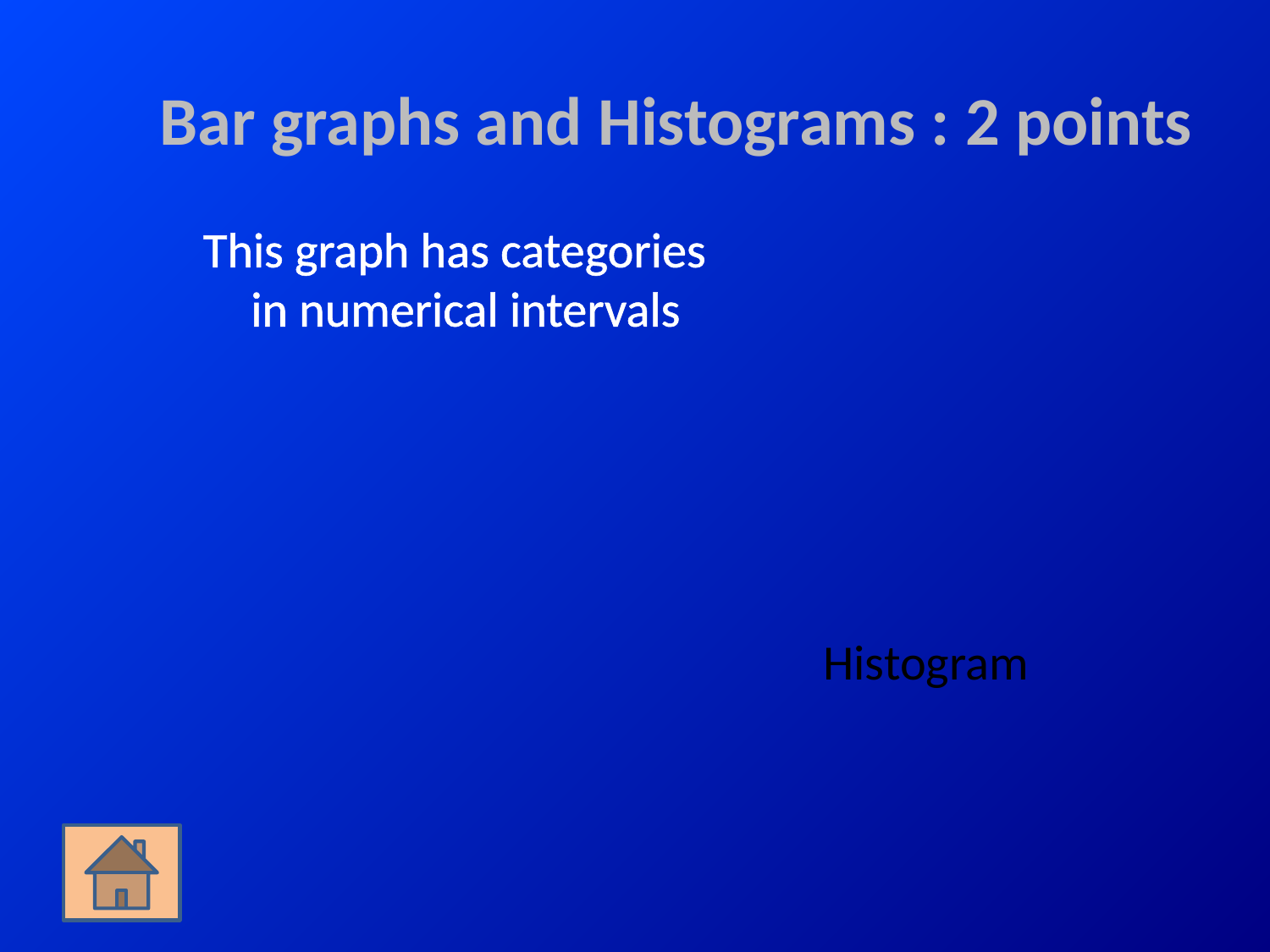

# Bar graphs and Histograms : 2 points
This graph has categories in numerical intervals
Histogram